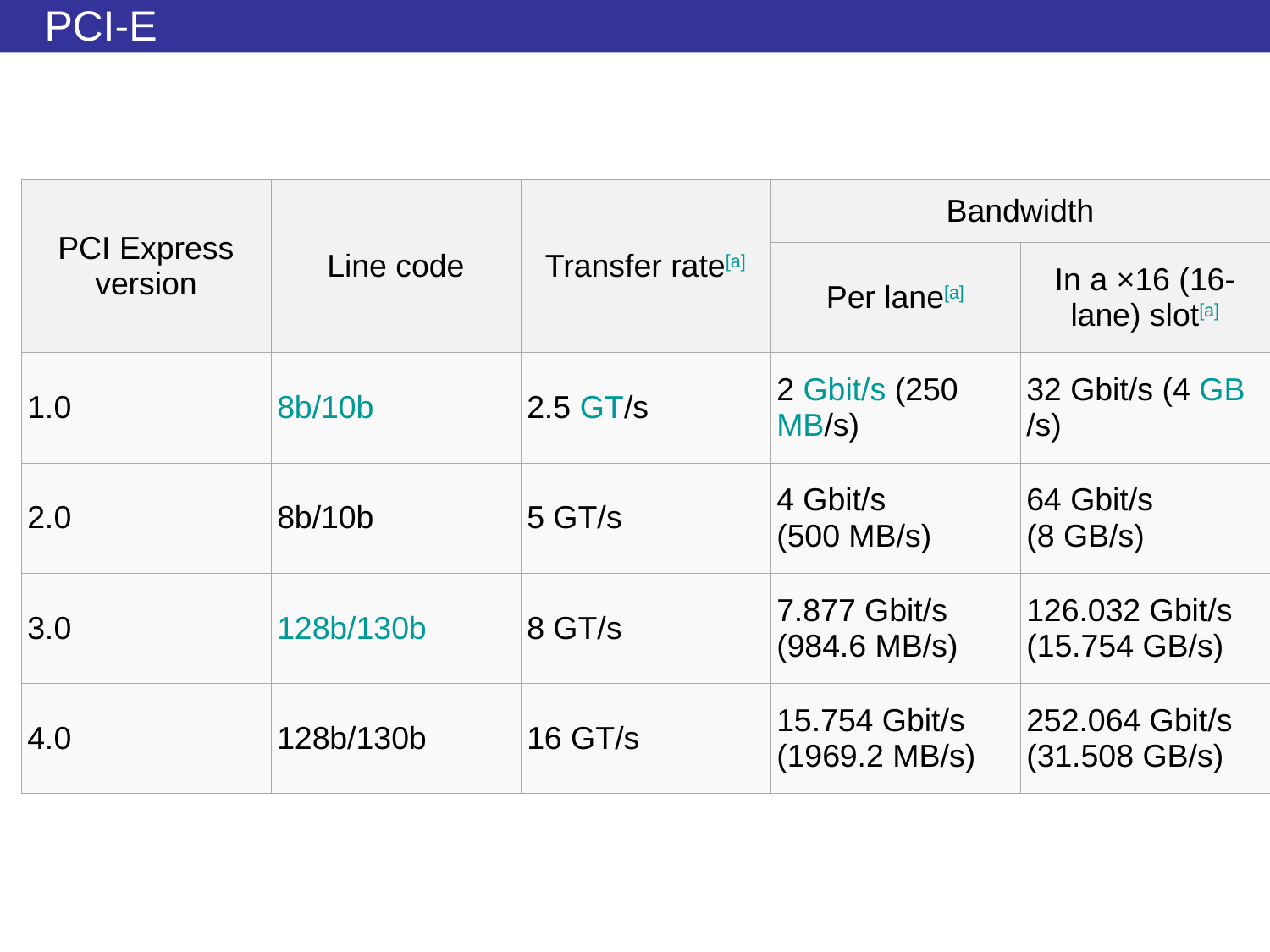

# PCI-E

| PCI Express version | Line code | Transfer rate[a] | Bandwidth |  |
| --- | --- | --- | --- | --- |
|  |  |  | Per lane[a] | In a ×16 (16-lane) slot[a] |
| 1.0 | 8b/10b | 2.5 GT/s | 2 Gbit/s (250 MB/s) | 32 Gbit/s (4 GB/s) |
| 2.0 | 8b/10b | 5 GT/s | 4 Gbit/s (500 MB/s) | 64 Gbit/s (8 GB/s) |
| 3.0 | 128b/130b | 8 GT/s | 7.877 Gbit/s (984.6 MB/s) | 126.032 Gbit/s (15.754 GB/s) |
| 4.0 | 128b/130b | 16 GT/s | 15.754 Gbit/s (1969.2 MB/s) | 252.064 Gbit/s (31.508 GB/s) |